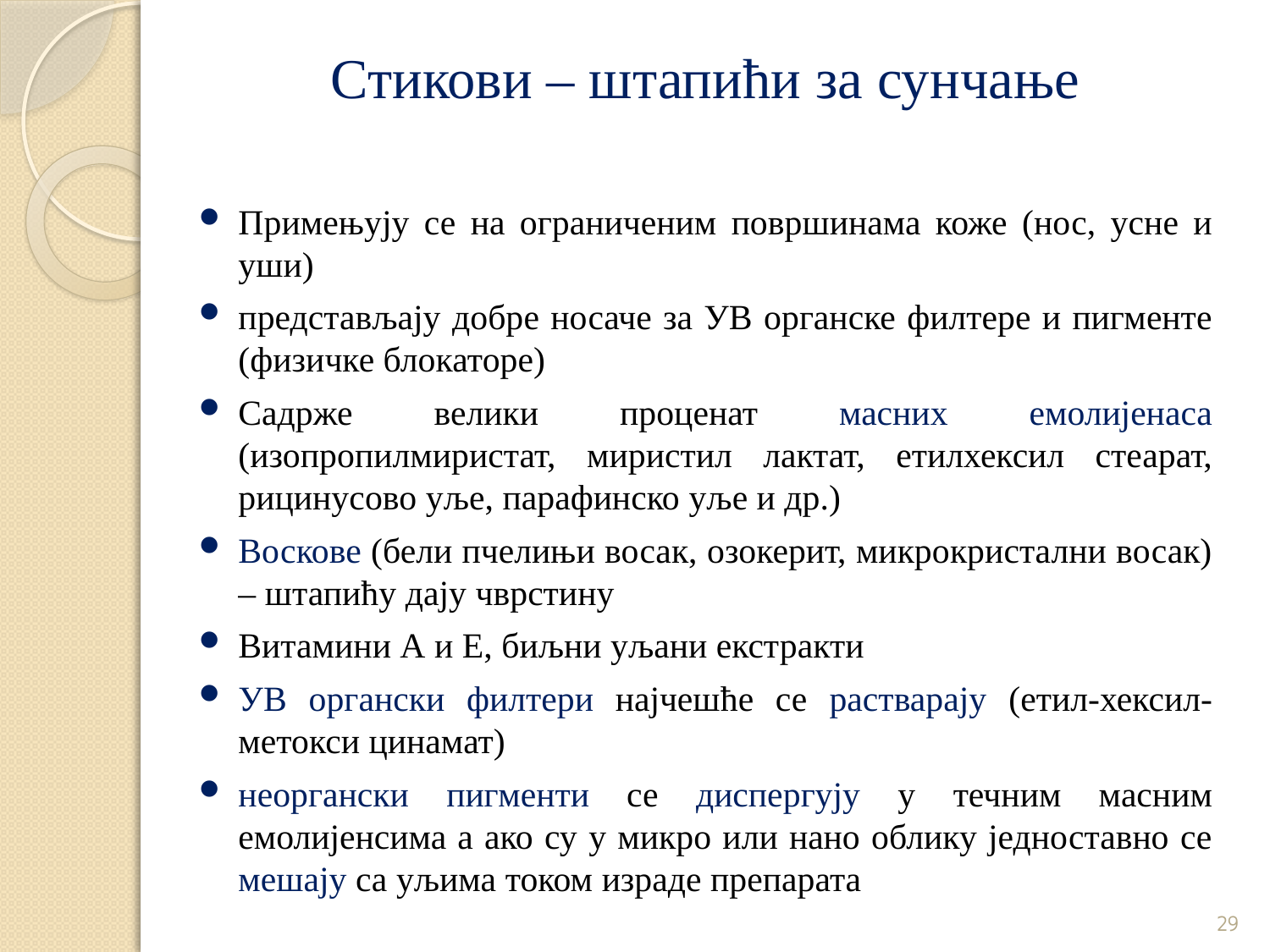

Стикови – штапићи за сунчање

Примењују се на ограниченим површинама коже (нос, усне и уши)
представљају добре носаче за УВ органске филтере и пигменте (физичке блокаторе)
Садрже велики проценат масних емолијенаса (изопропилмиристат, миристил лактат, етилхексил стеарат, рицинусово уље, парафинско уље и др.)
Воскове (бели пчелињи восак, озокерит, микрокристални восак) – штапићу дају чврстину
Витамини А и Е, биљни уљани екстракти
УВ органски филтери најчешће се растварају (етил-хексил-метокси цинамат)
неоргански пигменти се диспергују у течним масним емолијенсима а ако су у микро или нано облику једноставно се мешају са уљима током израде препарата

29